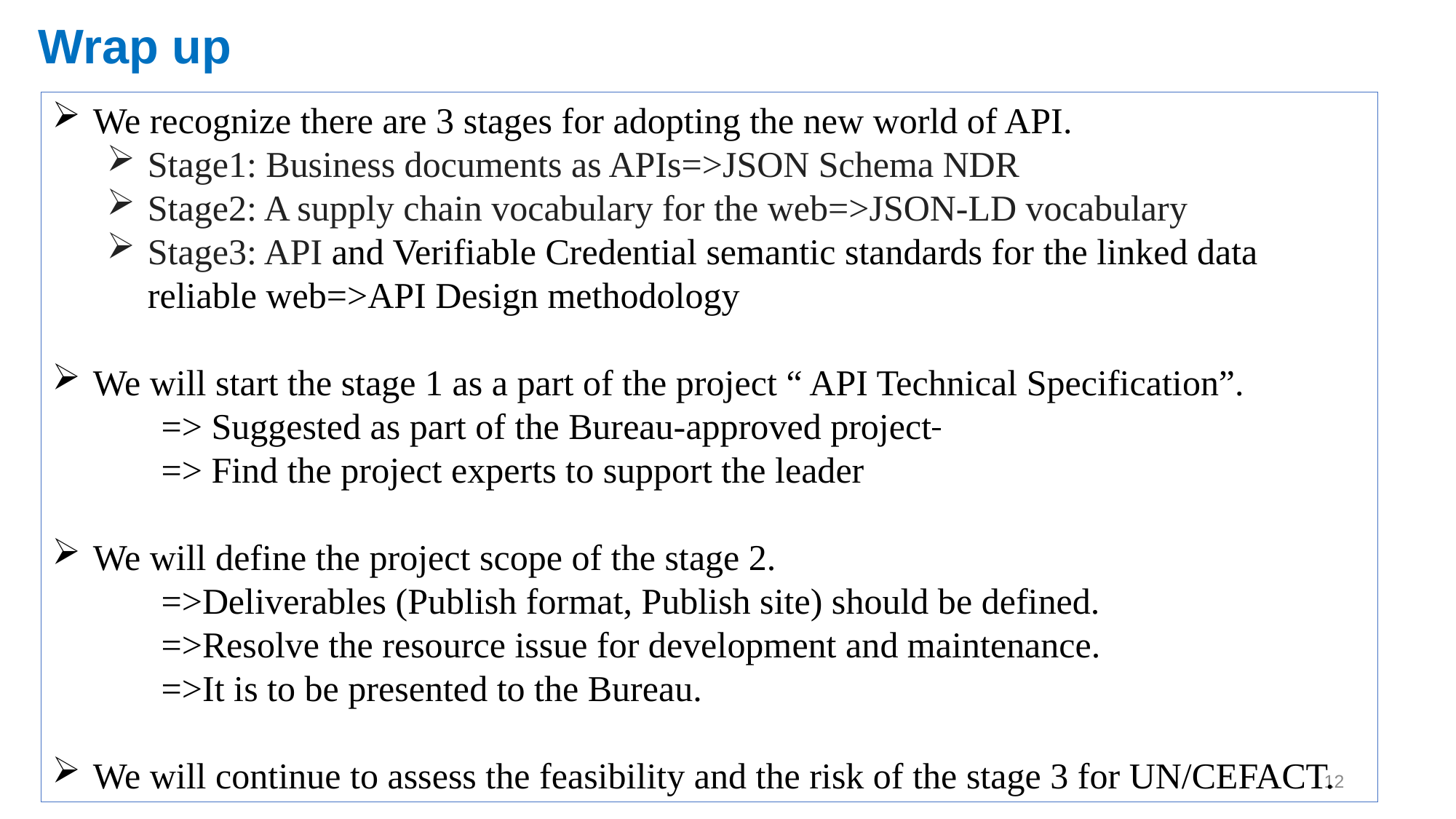

Wrap up
We recognize there are 3 stages for adopting the new world of API.
Stage1: Business documents as APIs=>JSON Schema NDR
Stage2: A supply chain vocabulary for the web=>JSON-LD vocabulary
Stage3: API and Verifiable Credential semantic standards for the linked data reliable web=>API Design methodology

We will start the stage 1 as a part of the project “ API Technical Specification”.
	=> Suggested as part of the Bureau-approved project
	=> Find the project experts to support the leader

We will define the project scope of the stage 2.
	=>Deliverables (Publish format, Publish site) should be defined.
	=>Resolve the resource issue for development and maintenance.
	=>It is to be presented to the Bureau.

We will continue to assess the feasibility and the risk of the stage 3 for UN/CEFACT.
12